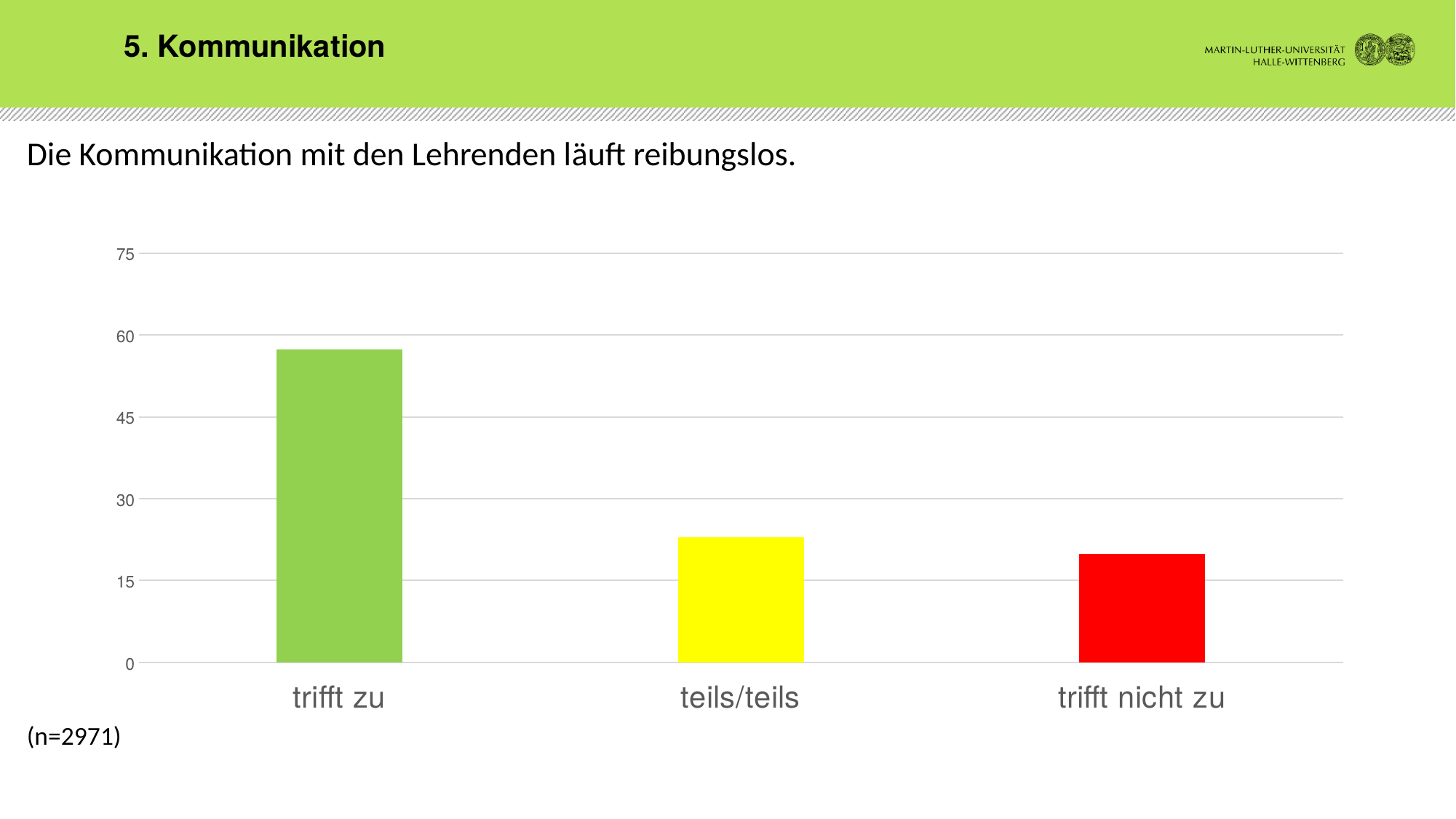

5. Kommunikation

# Die Kommunikation mit den Lehrenden läuft reibungslos. (n=2971)

### Chart

| Category | Datenreihe 1 |
|---|---|
| trifft zu | 57.4 |
| teils/teils | 22.9 |
| trifft nicht zu | 19.8 |